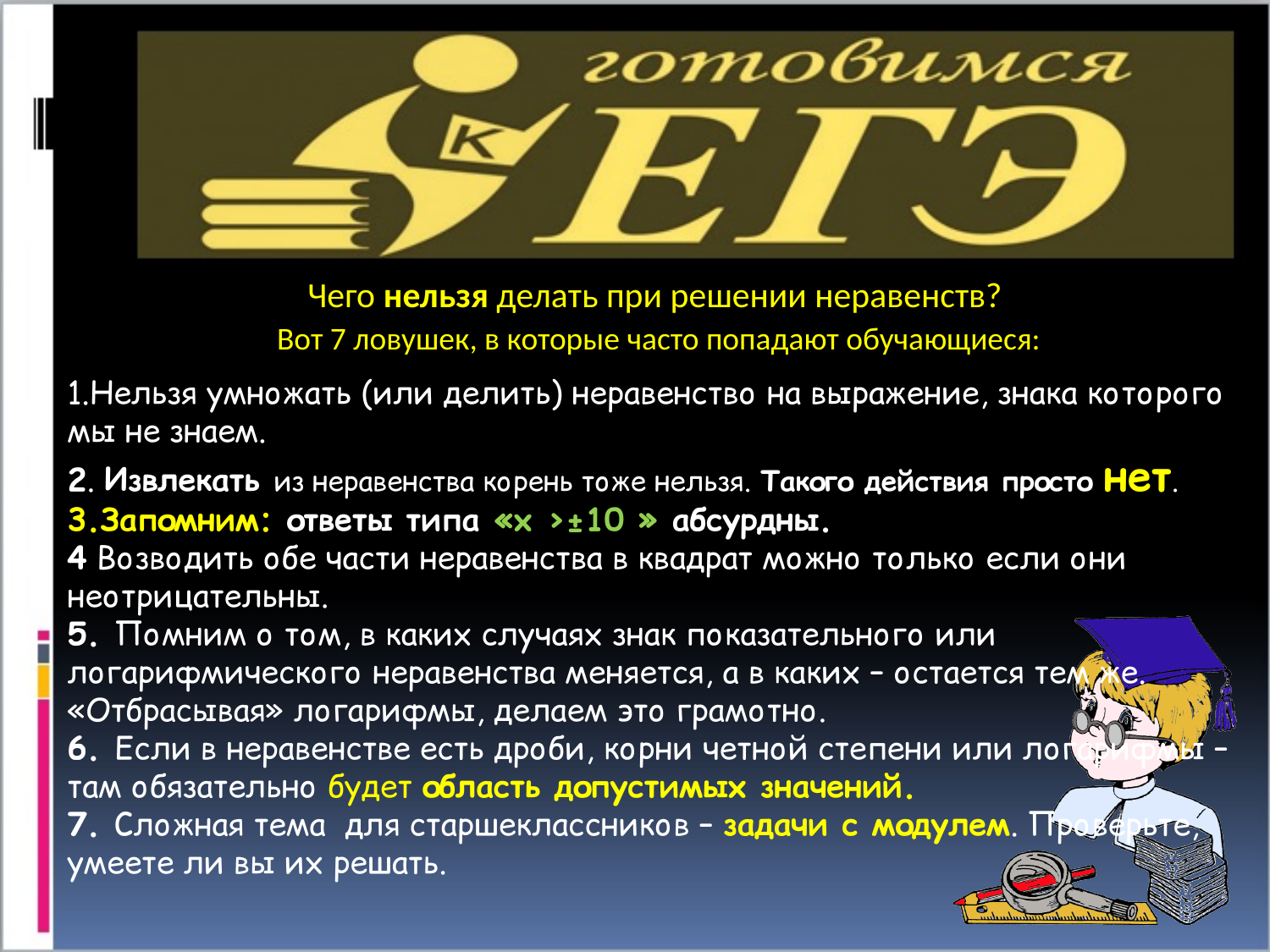

Чего нельзя делать при решении неравенств?
 Вот 7 ловушек, в которые часто попадают обучающиеся:
1.Нельзя умножать (или делить) неравенство на выражение, знака которого мы не знаем.
2. Извлекать из неравенства корень тоже нельзя. Такого действия просто нет.
3.Запомним: ответы типа «х >±10 » абсурдны.
4 Возводить обе части неравенства в квадрат можно только если они неотрицательны.
5. Помним о том, в каких случаях знак показательного или логарифмического неравенства меняется, а в каких – остается тем же. «Отбрасывая» логарифмы, делаем это грамотно.
6. Если в неравенстве есть дроби, корни четной степени или логарифмы – там обязательно будет область допустимых значений.
7. Сложная тема  для старшеклассников – задачи с модулем. Проверьте, умеете ли вы их решать.